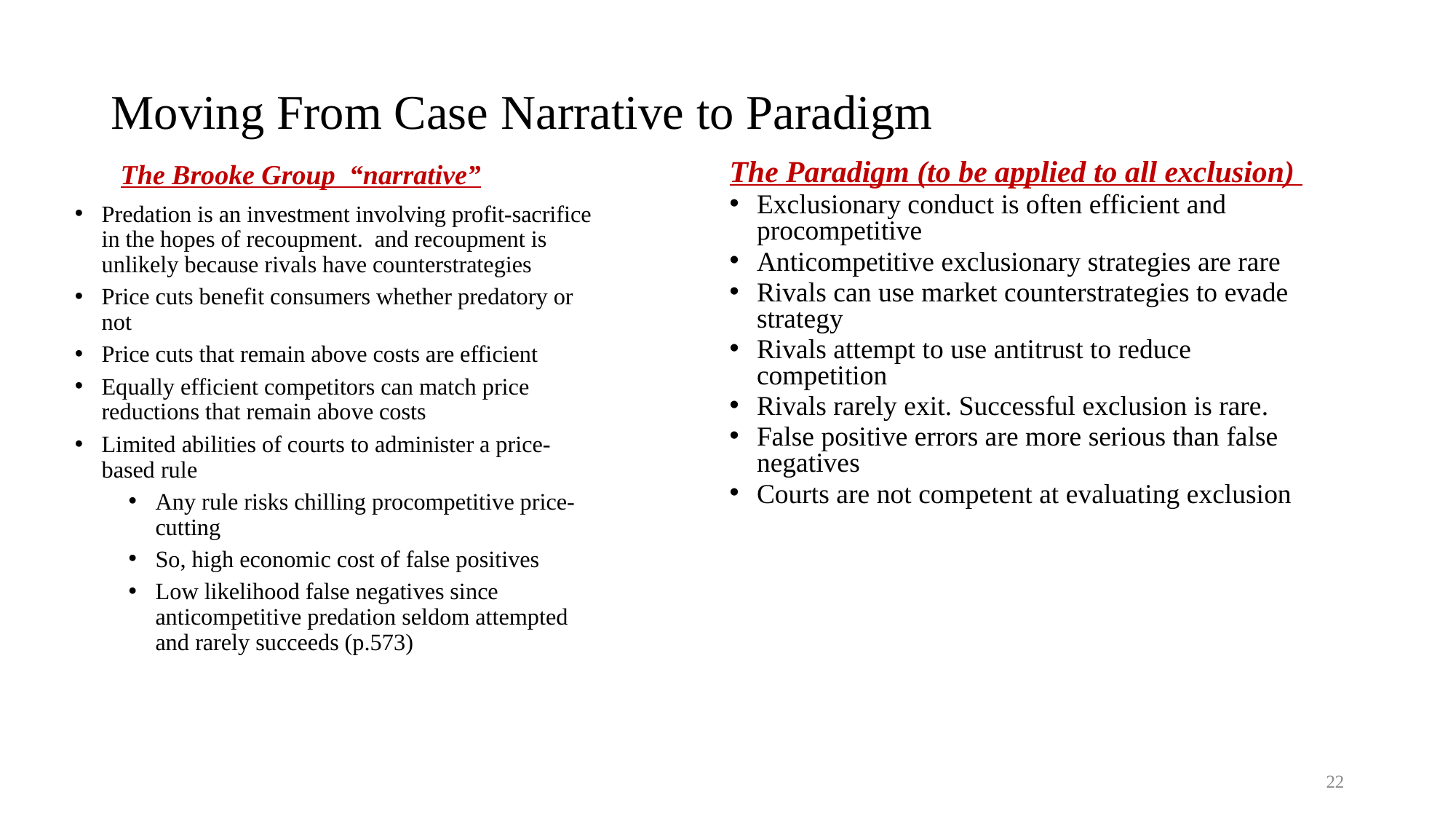

# Moving From Case Narrative to Paradigm
	The Brooke Group  “narrative”
Predation is an investment involving profit-sacrifice in the hopes of recoupment.  and recoupment is unlikely because rivals have counterstrategies
Price cuts benefit consumers whether predatory or not
Price cuts that remain above costs are efficient
Equally efficient competitors can match price reductions that remain above costs
Limited abilities of courts to administer a price-based rule
Any rule risks chilling procompetitive price-cutting
So, high economic cost of false positives
Low likelihood false negatives since anticompetitive predation seldom attempted and rarely succeeds (p.573)

The Paradigm (to be applied to all exclusion)
Exclusionary conduct is often efficient and procompetitive
Anticompetitive exclusionary strategies are rare
Rivals can use market counterstrategies to evade strategy
Rivals attempt to use antitrust to reduce competition
Rivals rarely exit. Successful exclusion is rare.
False positive errors are more serious than false negatives
Courts are not competent at evaluating exclusion

22